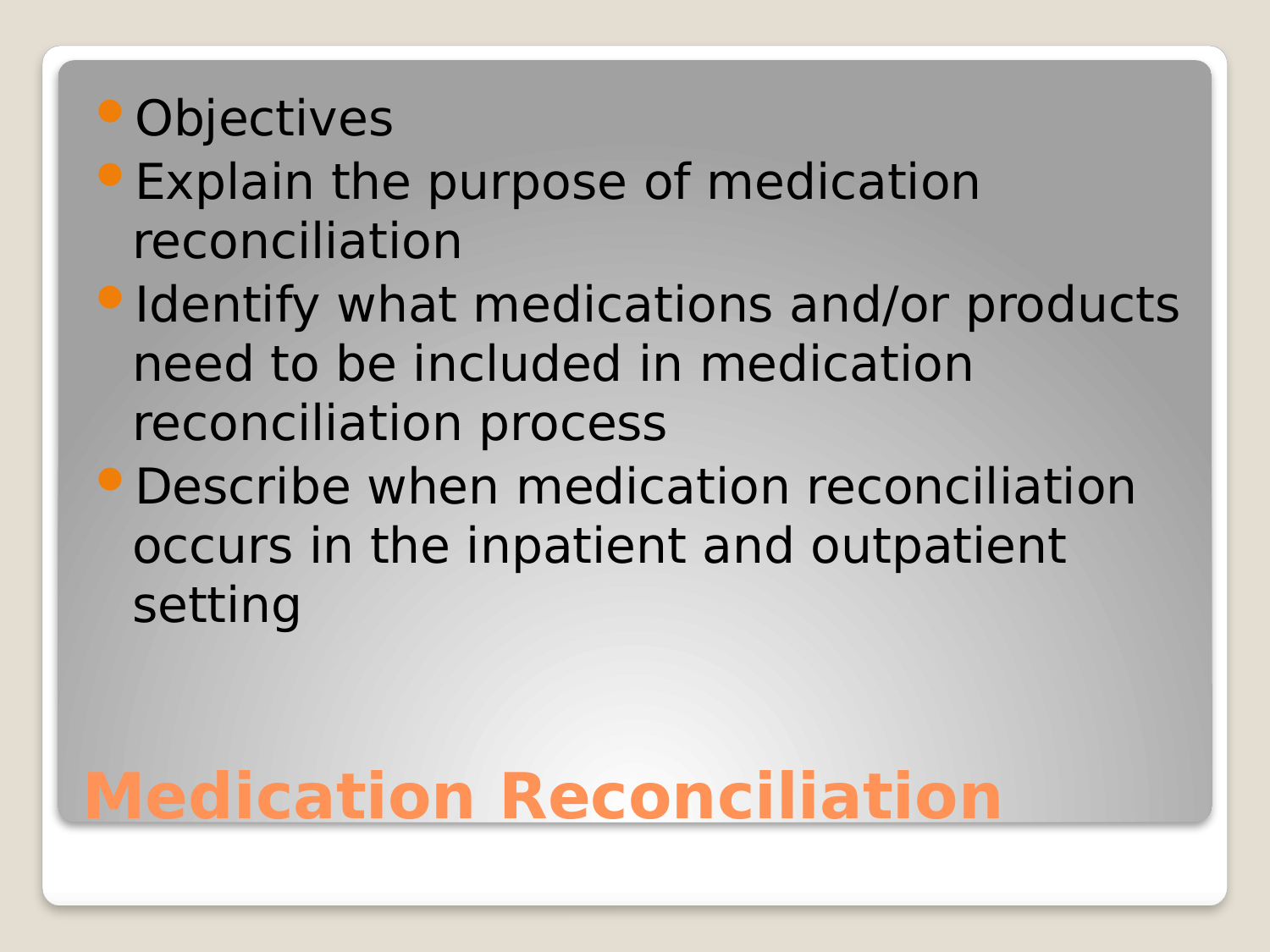

Objectives
Explain the purpose of medication reconciliation
Identify what medications and/or products need to be included in medication reconciliation process
Describe when medication reconciliation occurs in the inpatient and outpatient setting
# Medication Reconciliation